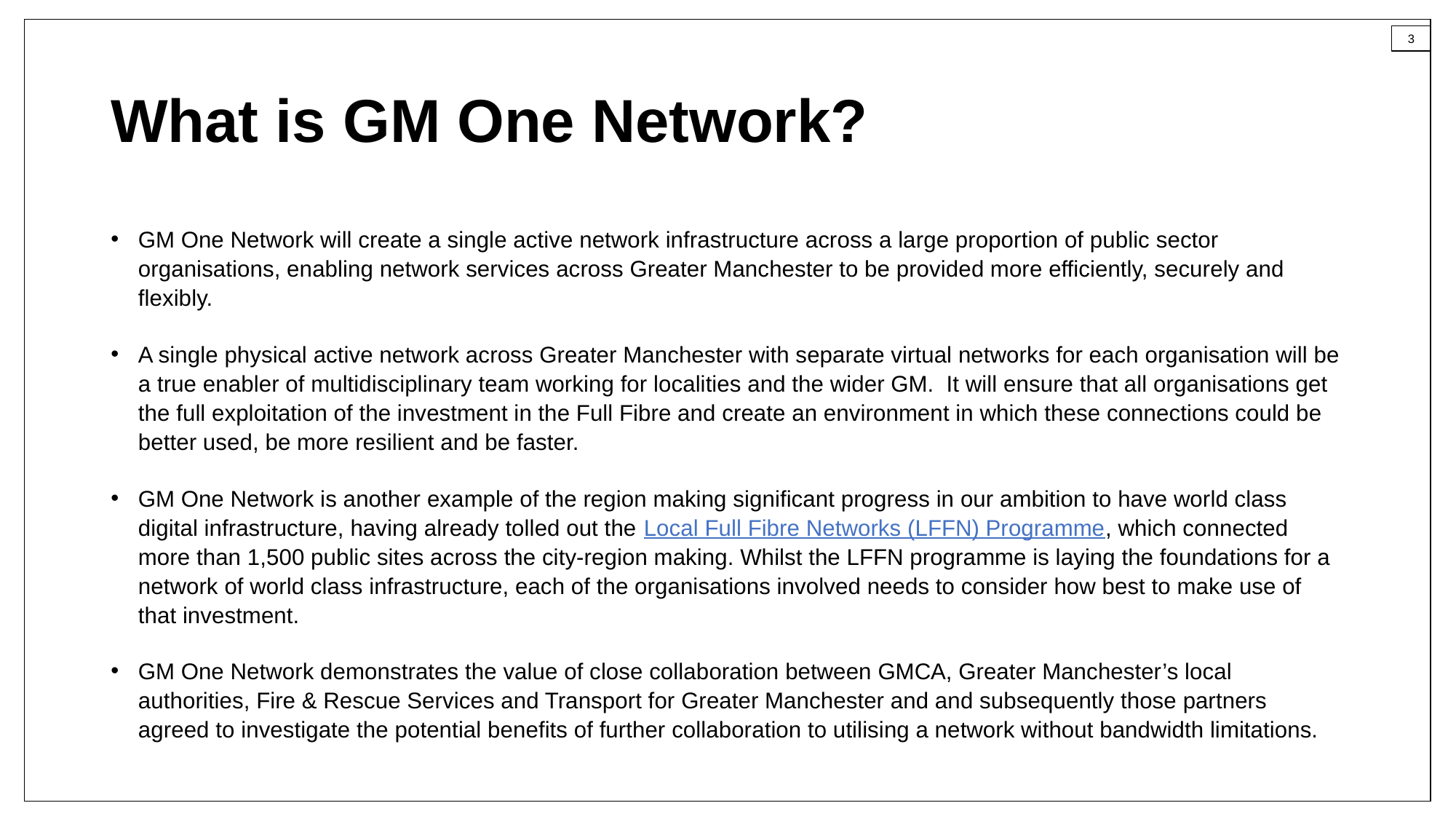

# What is GM One Network?
GM One Network will create a single active network infrastructure across a large proportion of public sector organisations, enabling network services across Greater Manchester to be provided more efficiently, securely and flexibly.
A single physical active network across Greater Manchester with separate virtual networks for each organisation will be a true enabler of multidisciplinary team working for localities and the wider GM.  It will ensure that all organisations get the full exploitation of the investment in the Full Fibre and create an environment in which these connections could be better used, be more resilient and be faster.
GM One Network is another example of the region making significant progress in our ambition to have world class digital infrastructure, having already tolled out the Local Full Fibre Networks (LFFN) Programme, which connected more than 1,500 public sites across the city-region making. Whilst the LFFN programme is laying the foundations for a network of world class infrastructure, each of the organisations involved needs to consider how best to make use of that investment.
GM One Network demonstrates the value of close collaboration between GMCA, Greater Manchester’s local authorities, Fire & Rescue Services and Transport for Greater Manchester and and subsequently those partners agreed to investigate the potential benefits of further collaboration to utilising a network without bandwidth limitations.